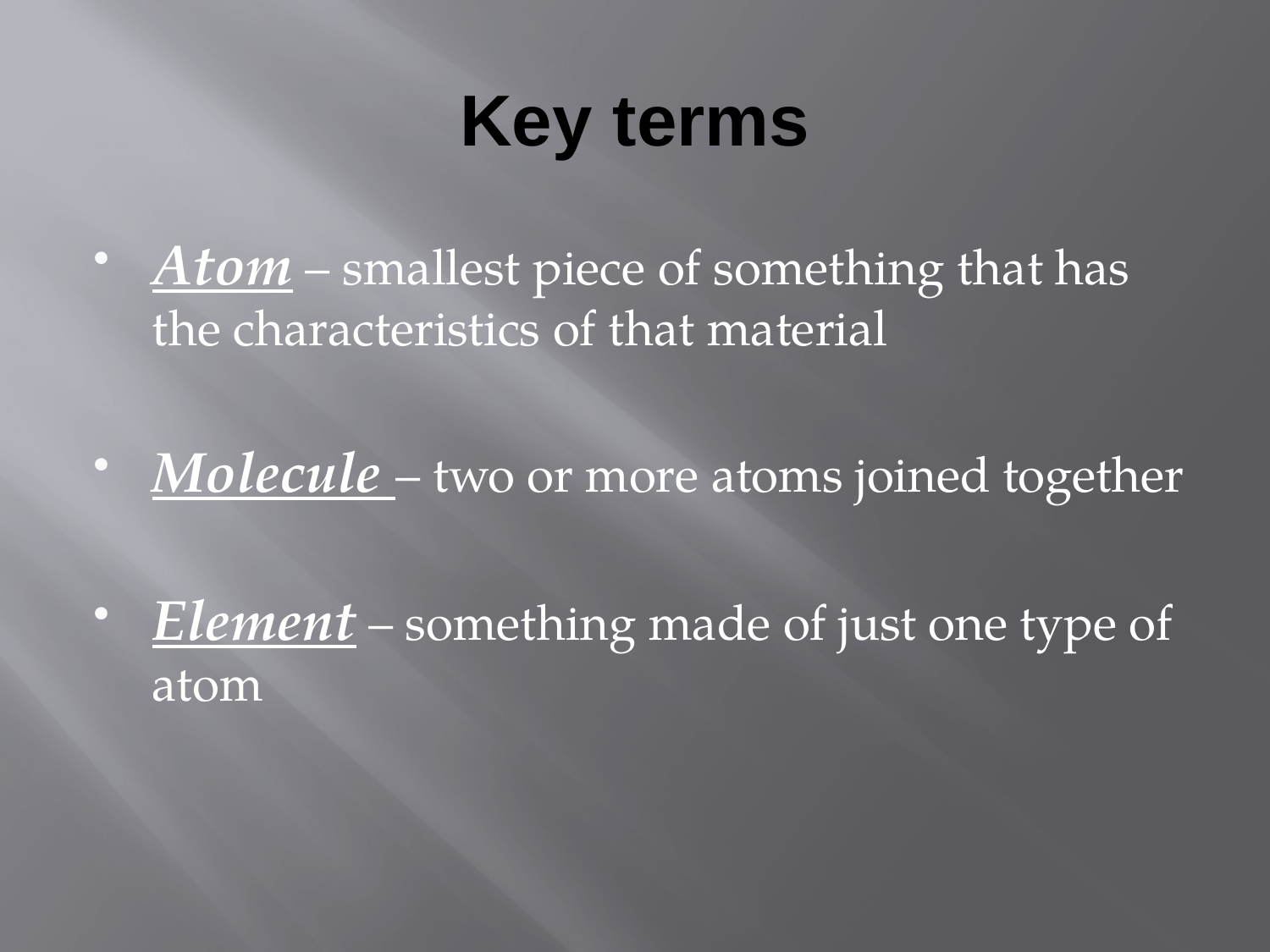

# Key terms
Atom – smallest piece of something that has the characteristics of that material

Molecule – two or more atoms joined together

Element – something made of just one type of atom